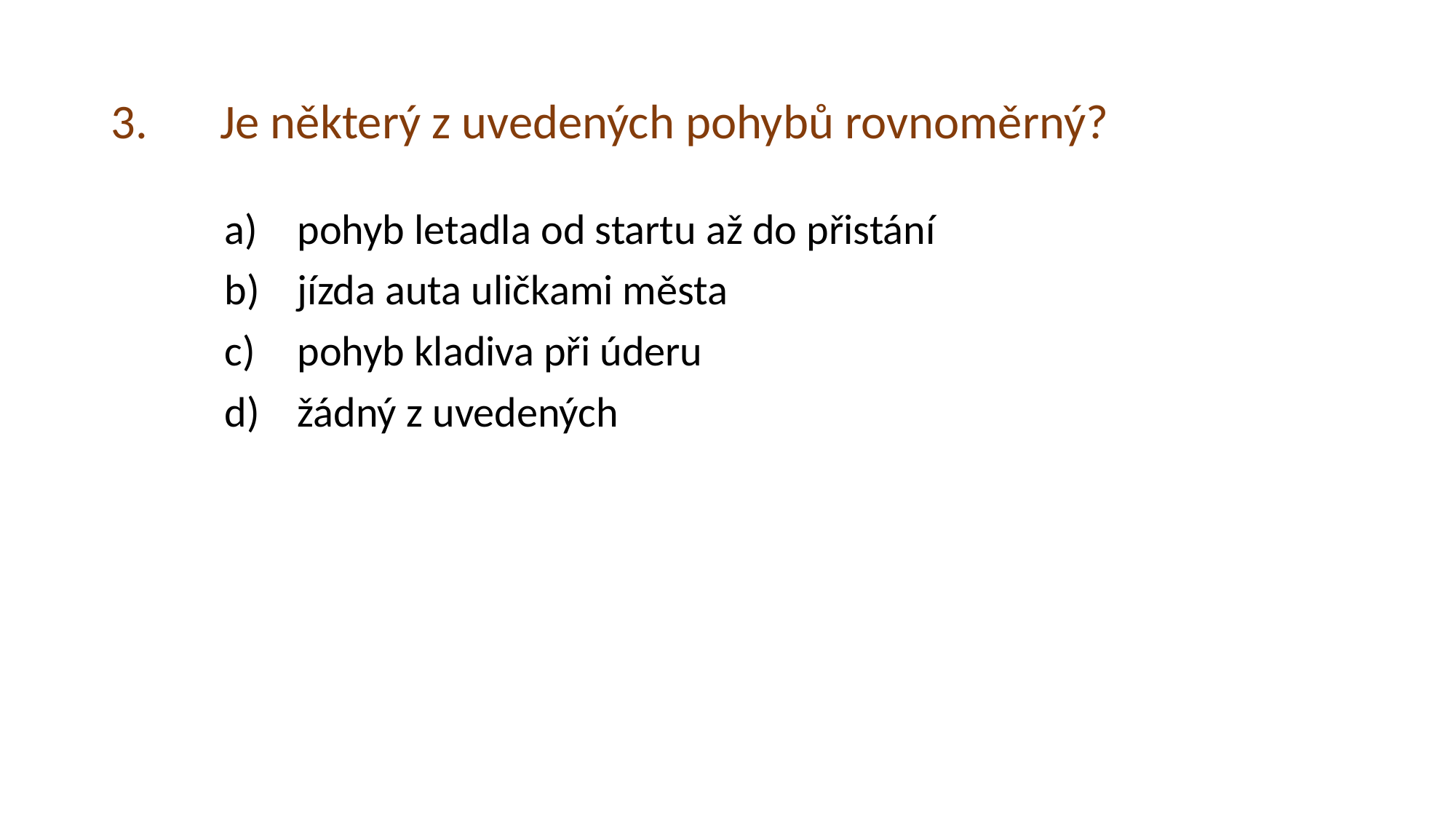

# 3.	Je některý z uvedených pohybů rovnoměrný?
pohyb letadla od startu až do přistání
jízda auta uličkami města
pohyb kladiva při úderu
žádný z uvedených